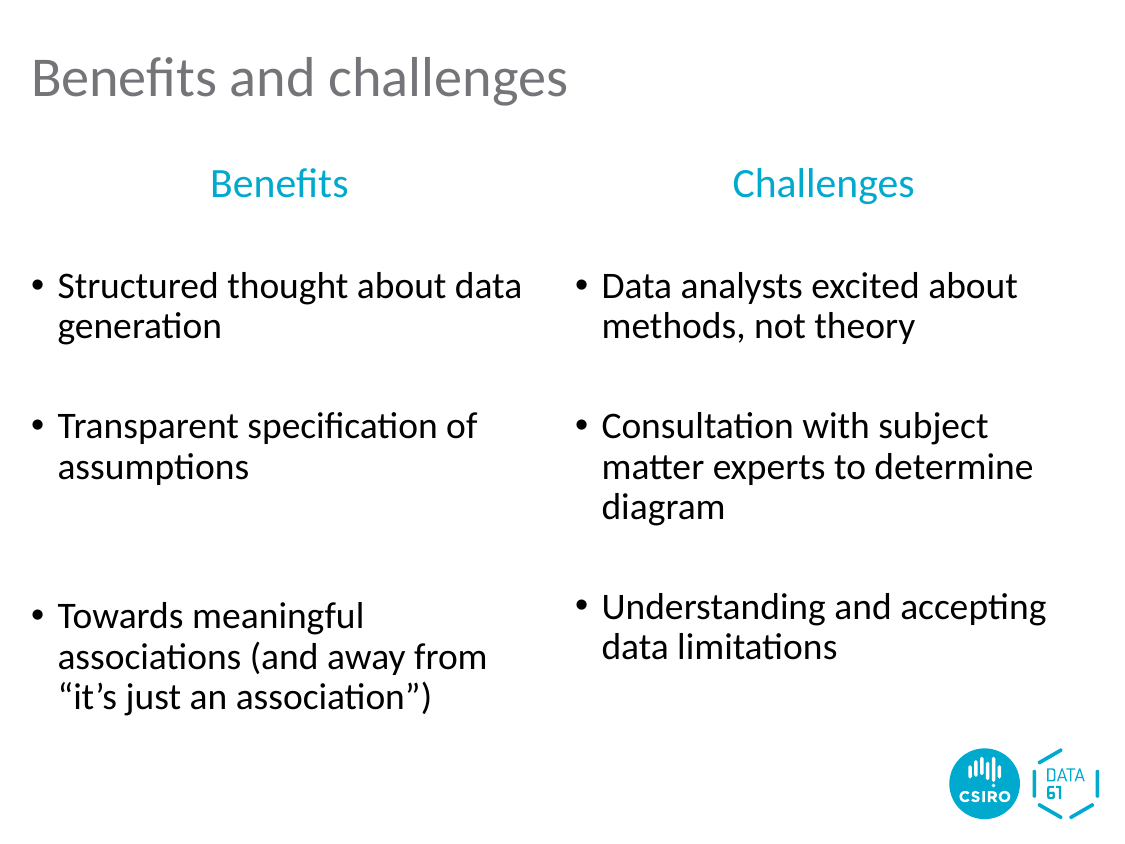

# Benefits and challenges
Benefits

Structured thought about data generation

Transparent specification of assumptions

Towards meaningful associations (and away from “it’s just an association”)

Challenges

Data analysts excited about methods, not theory

Consultation with subject matter experts to determine diagram

Understanding and accepting data limitations